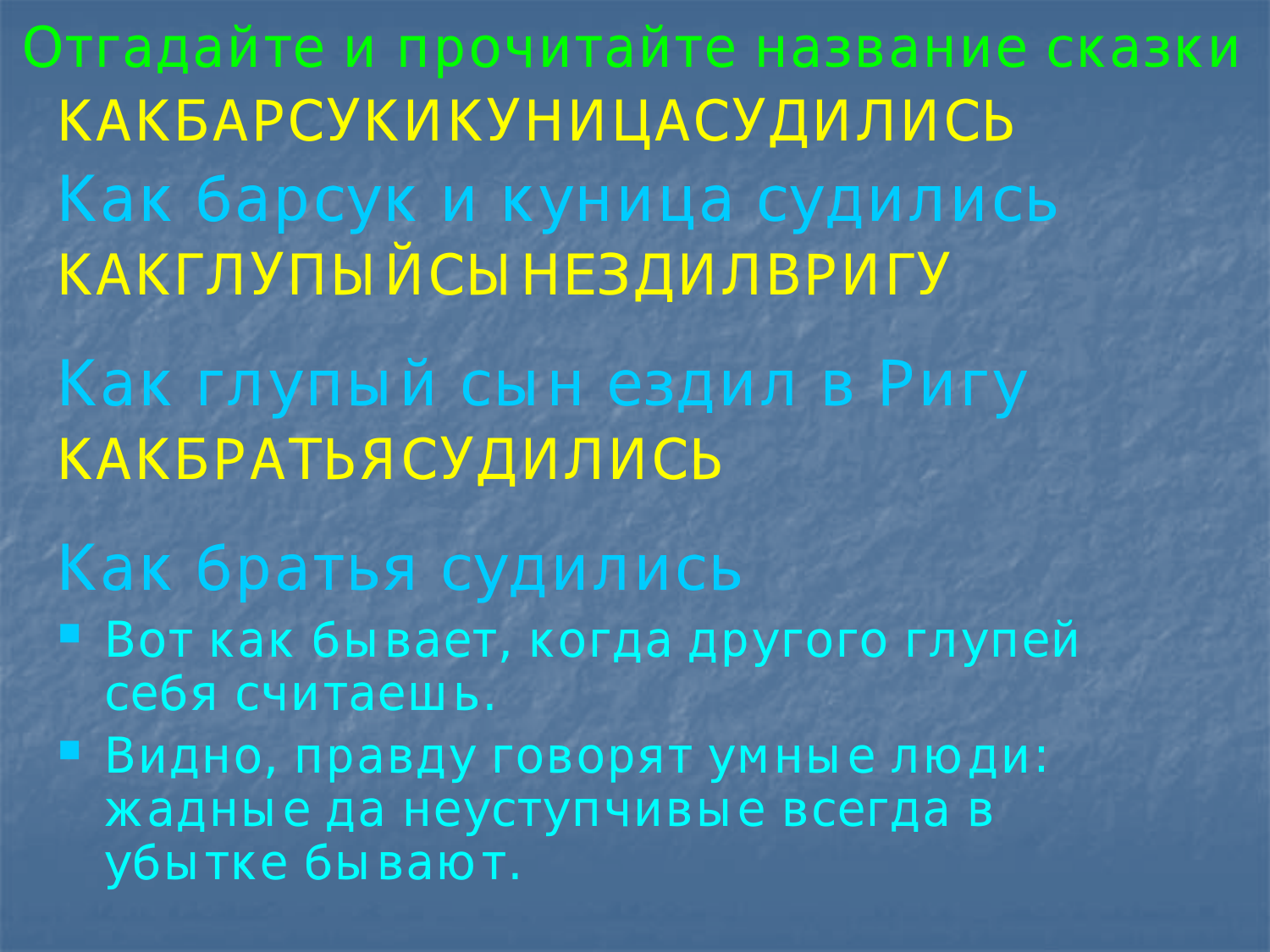

# Отгадайте и прочитайте название сказки
КАКБАРСУКИКУНИЦАСУДИЛИСЬ
Как барсук и куница судились
КАКГЛУПЫЙСЫНЕЗДИЛВРИГУ

Как глупый сын ездил в Ригу
КАКБРАТЬЯСУДИЛИСЬ

Как братья судились
Вот как бывает, когда другого глупей себя считаешь.
Видно, правду говорят умные люди: жадные да неуступчивые всегда в убытке бывают.

Видно, правду говорят умные люди: жадные да неуступчивые всегда в убытке бывают.